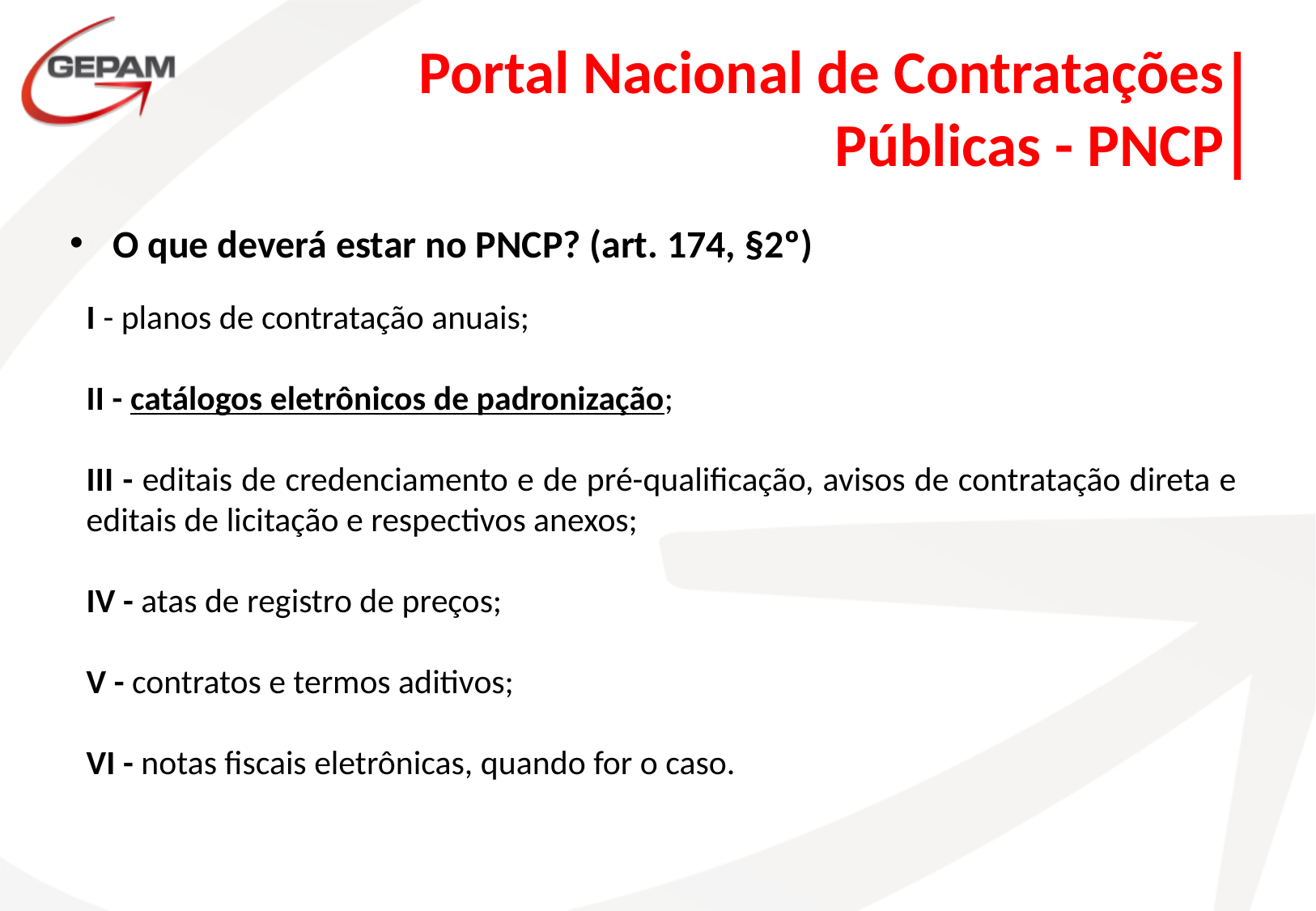

Portal Nacional de Contratações Públicas - PNCP

O que deverá estar no PNCP? (art. 174, §2º)
I - planos de contratação anuais;

II - catálogos eletrônicos de padronização;

III - editais de credenciamento e de pré-qualificação, avisos de contratação direta e editais de licitação e respectivos anexos;

IV - atas de registro de preços;

V - contratos e termos aditivos;

VI - notas fiscais eletrônicas, quando for o caso.